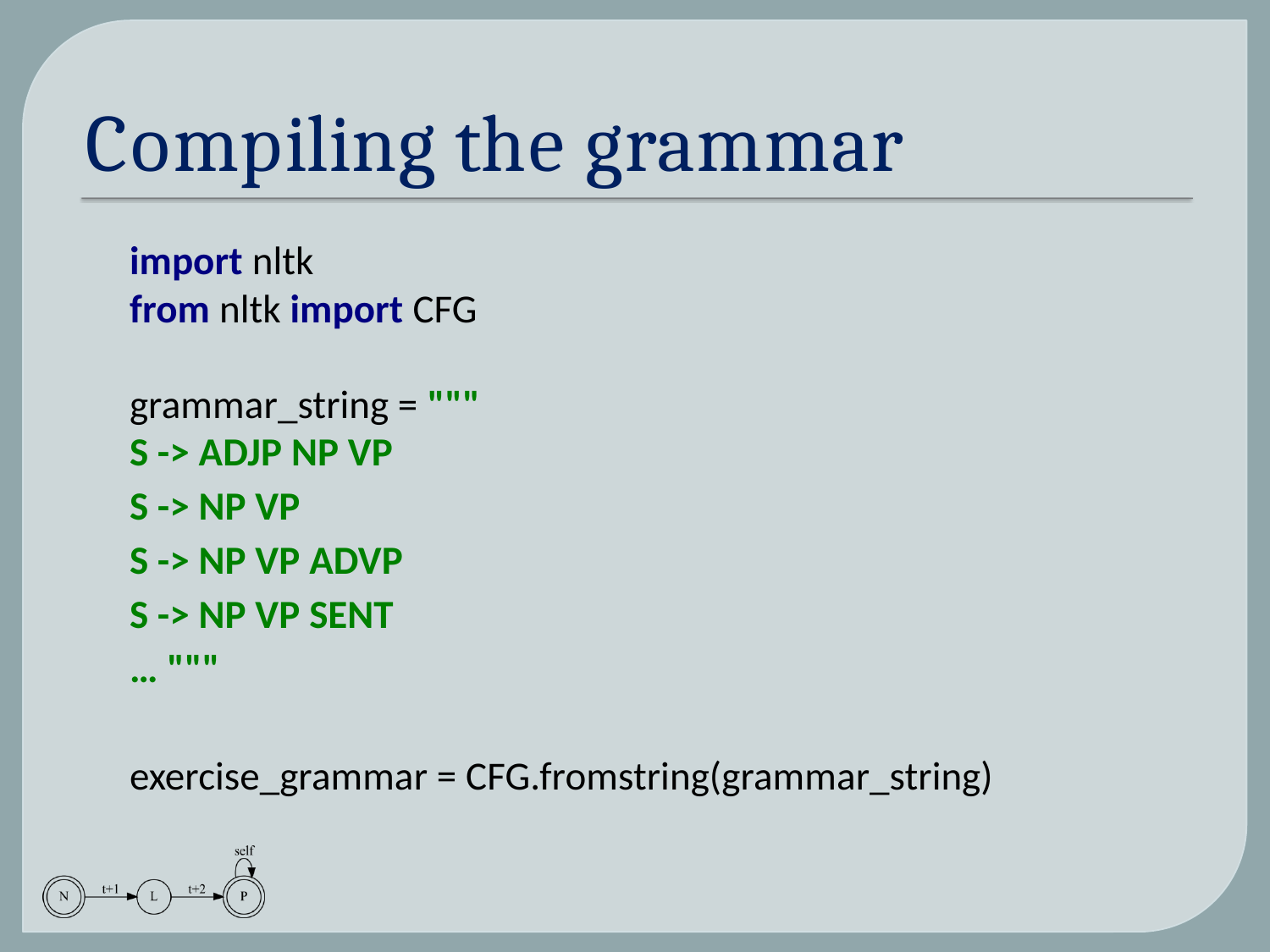

# Compiling the grammar
import nltk
from nltk import CFG
grammar_string = """
S -> ADJP NP VP
S -> NP VP
S -> NP VP ADVP
S -> NP VP SENT
… """

exercise_grammar = CFG.fromstring(grammar_string)